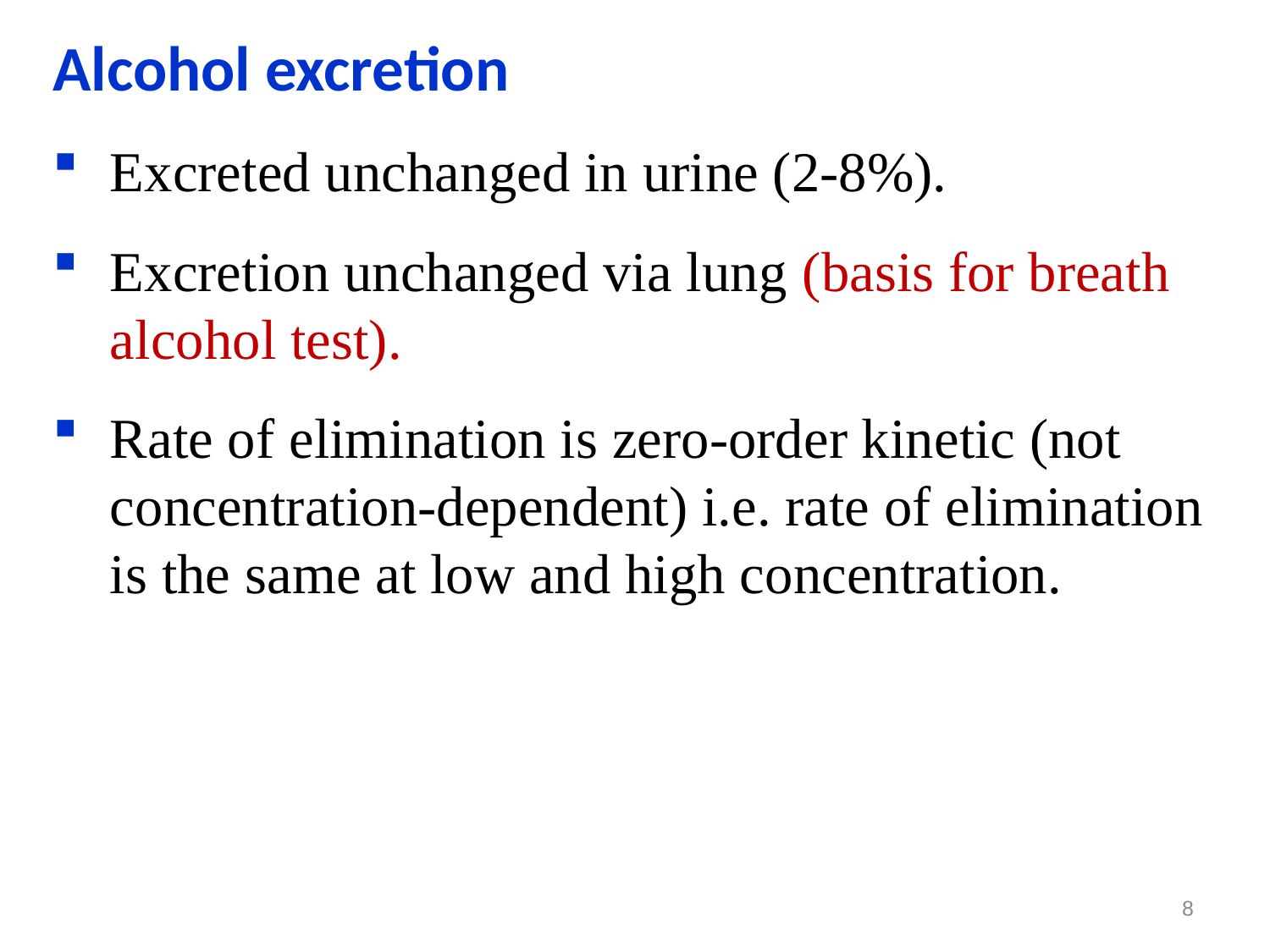

Alcohol excretion
Excreted unchanged in urine (2-8%).
Excretion unchanged via lung (basis for breath alcohol test).
Rate of elimination is zero-order kinetic (not concentration-dependent) i.e. rate of elimination is the same at low and high concentration.

8